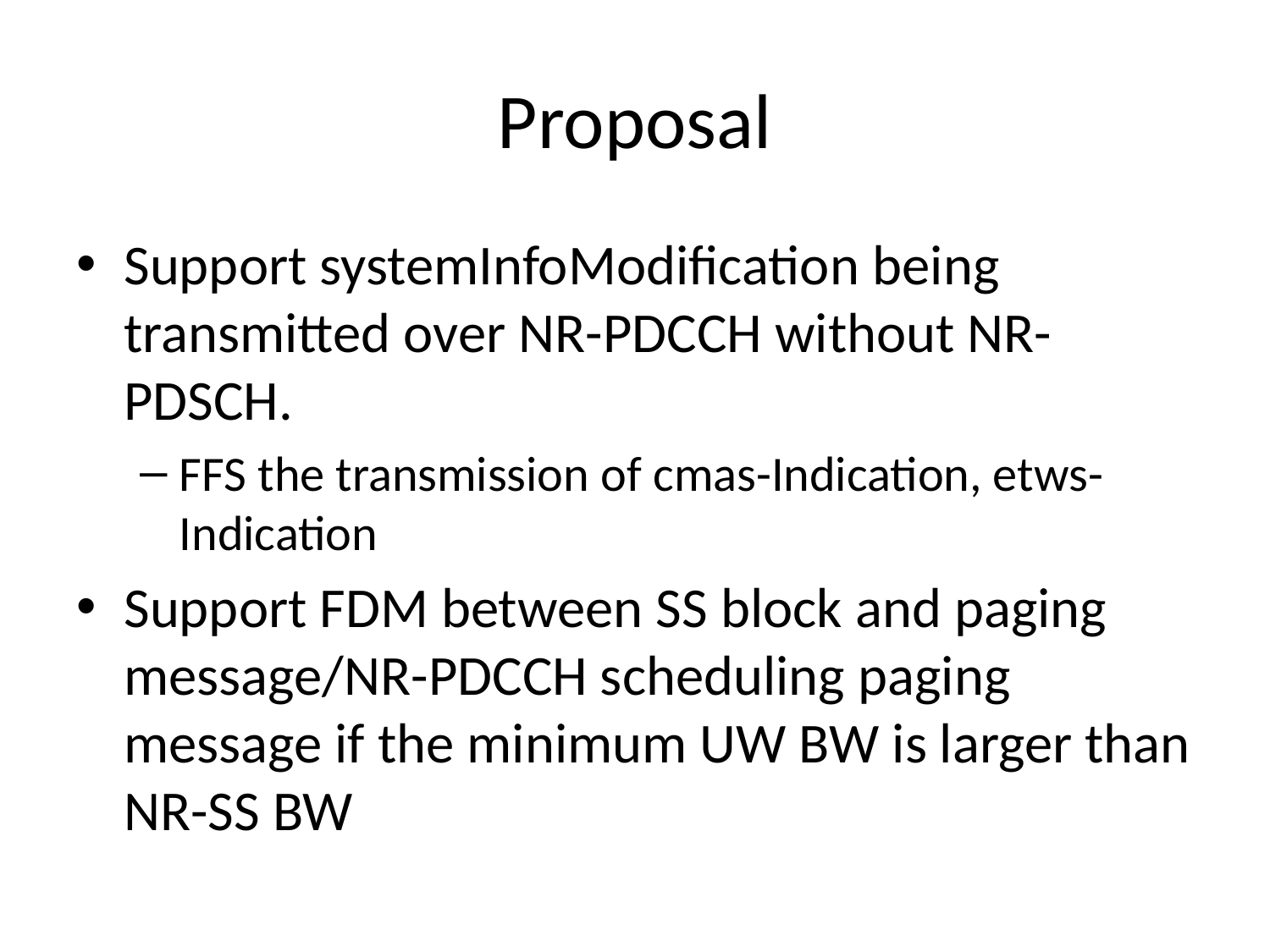

# Proposal
Support systemInfoModification being transmitted over NR-PDCCH without NR-PDSCH.
FFS the transmission of cmas-Indication, etws-Indication
Support FDM between SS block and paging message/NR-PDCCH scheduling paging message if the minimum UW BW is larger than NR-SS BW